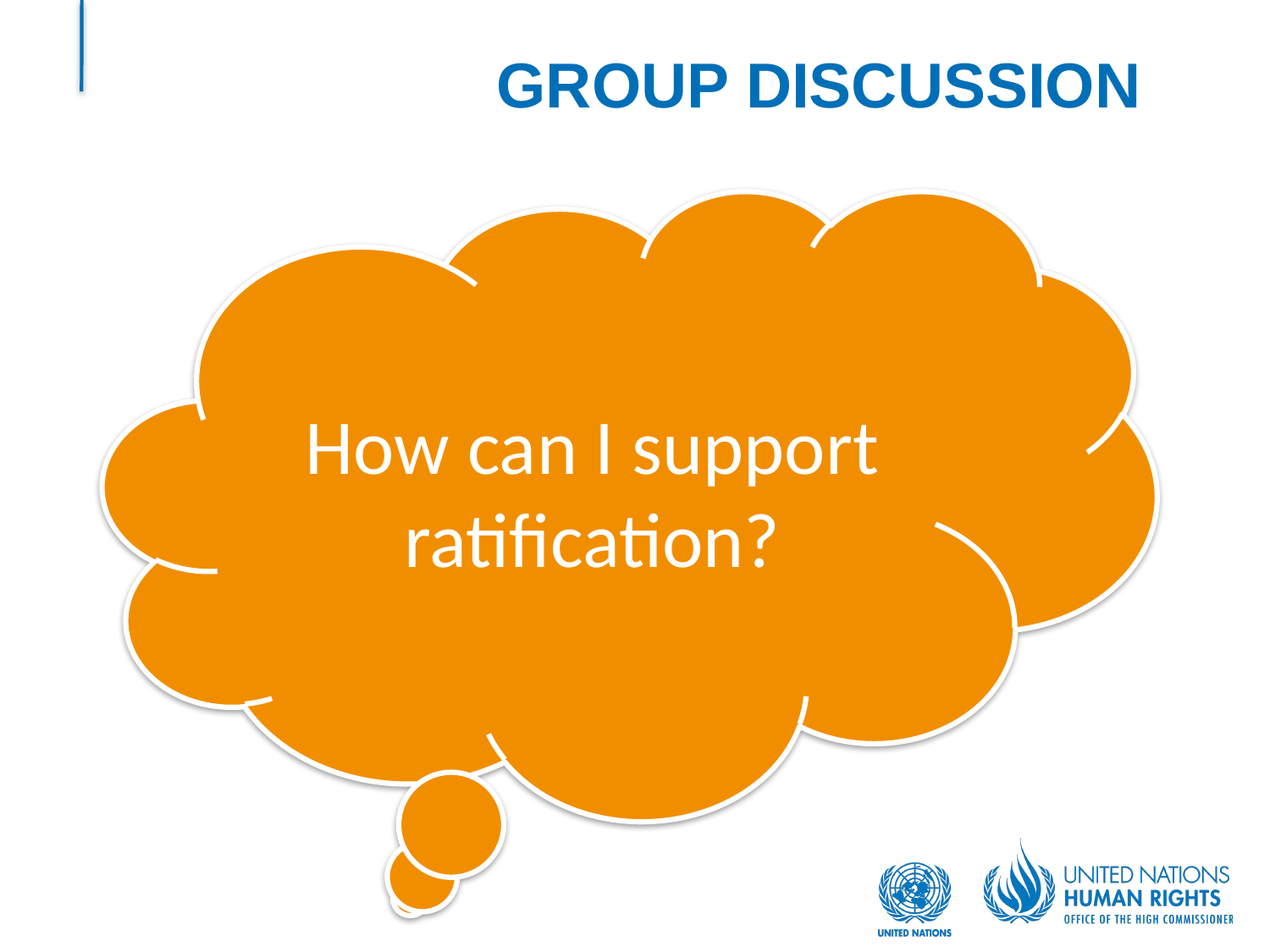

# GROUP DISCUSSION
How can I support ratification?